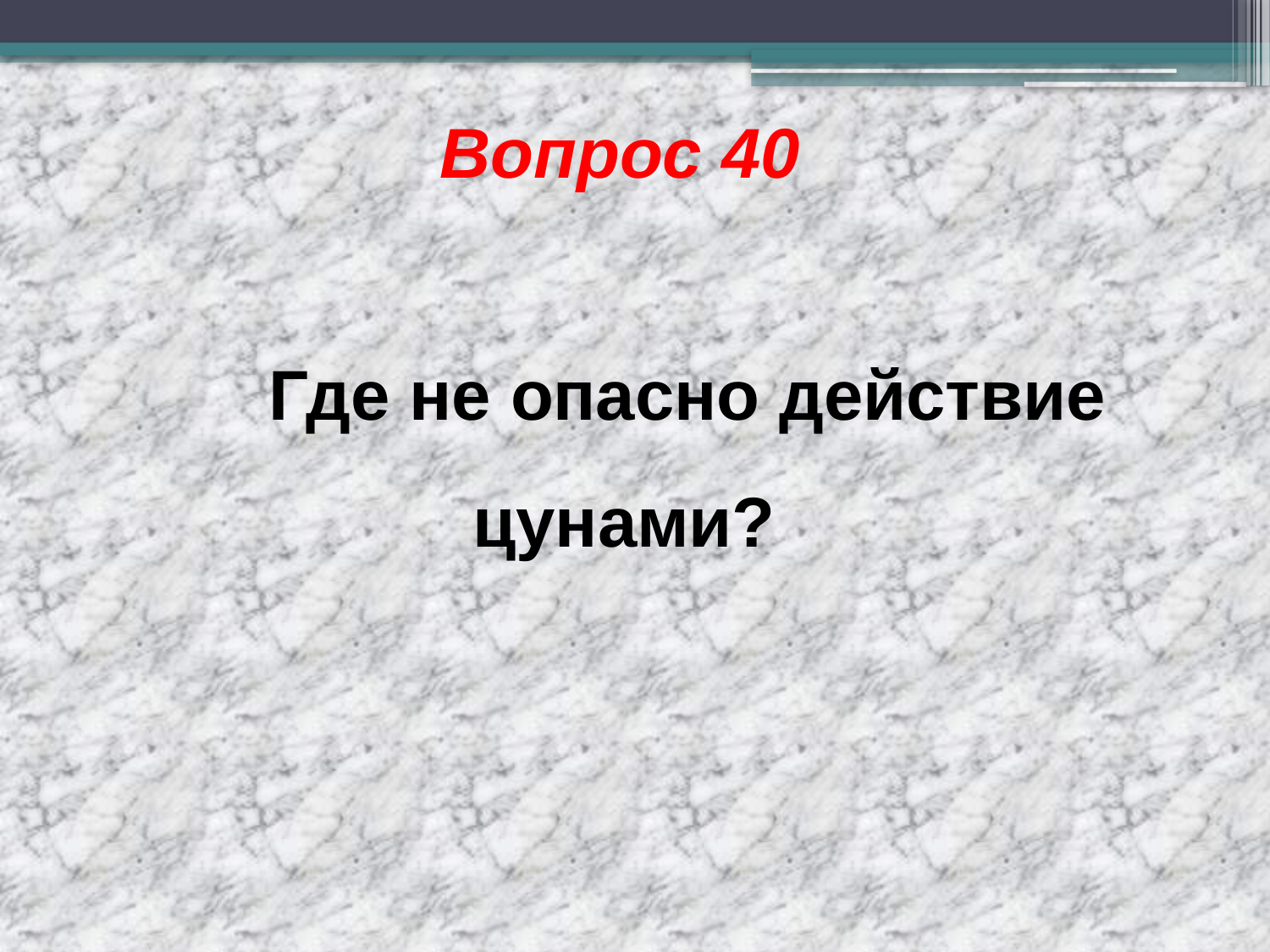

Вопрос 40

	Где не опасно действие цунами?